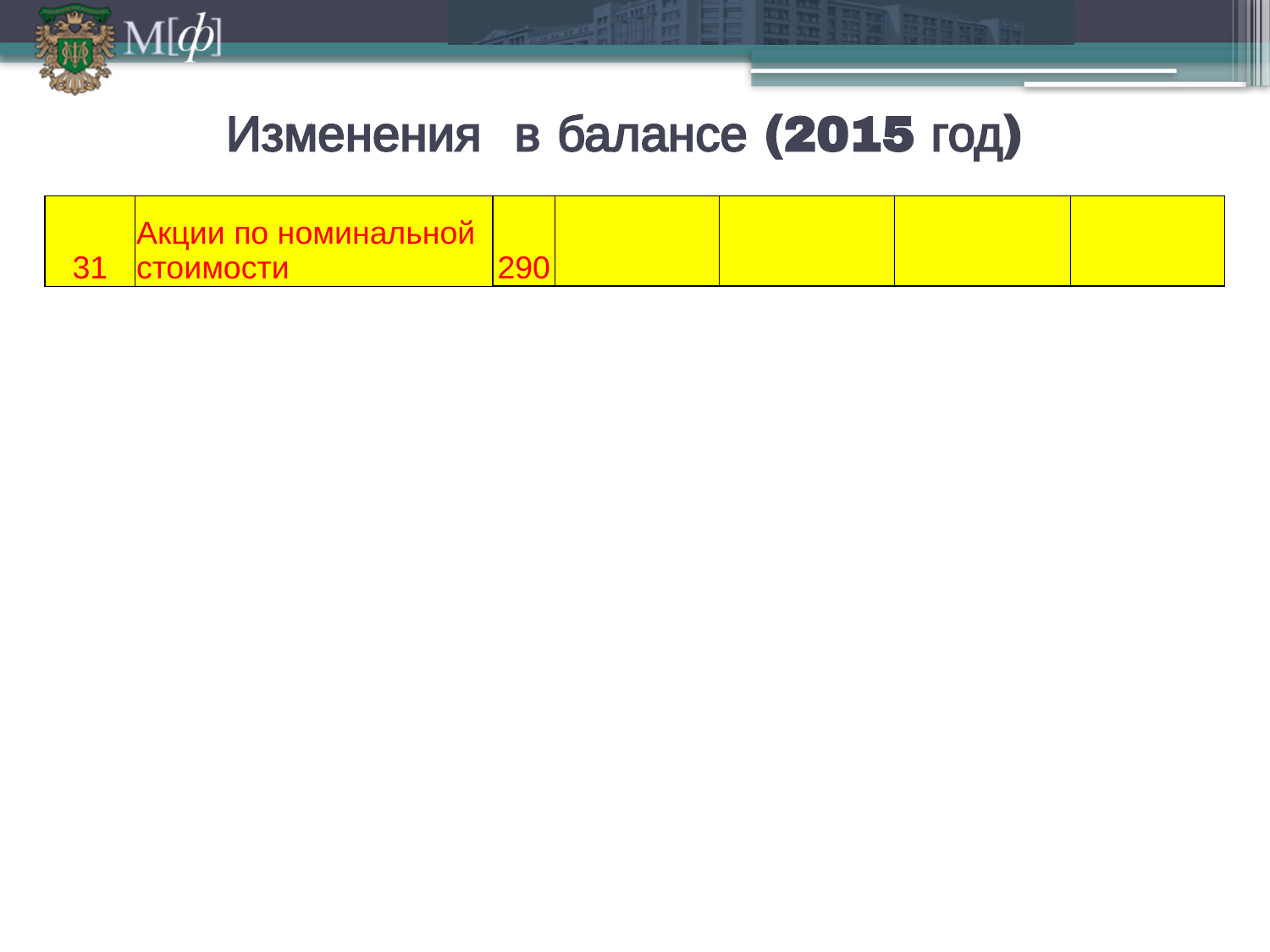

# Изменения  в балансе (2015 год)
| 31 | Акции по номинальной стоимости | 290 |  |  |  |  |
| --- | --- | --- | --- | --- | --- | --- |